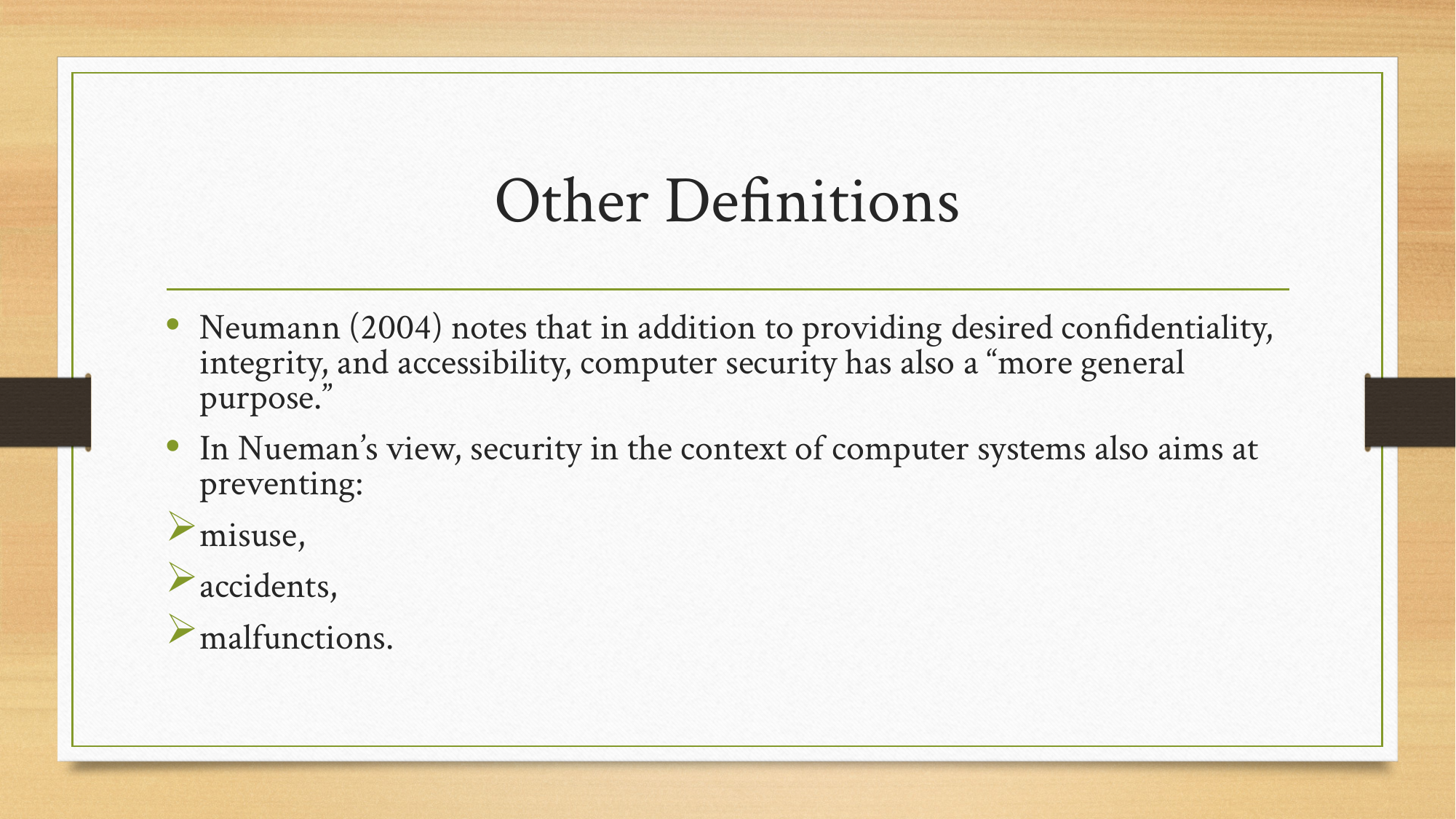

# Other Definitions
Neumann (2004) notes that in addition to providing desired confidentiality, integrity, and accessibility, computer security has also a “more general purpose.”
In Nueman’s view, security in the context of computer systems also aims at preventing:
misuse,
accidents,
malfunctions.